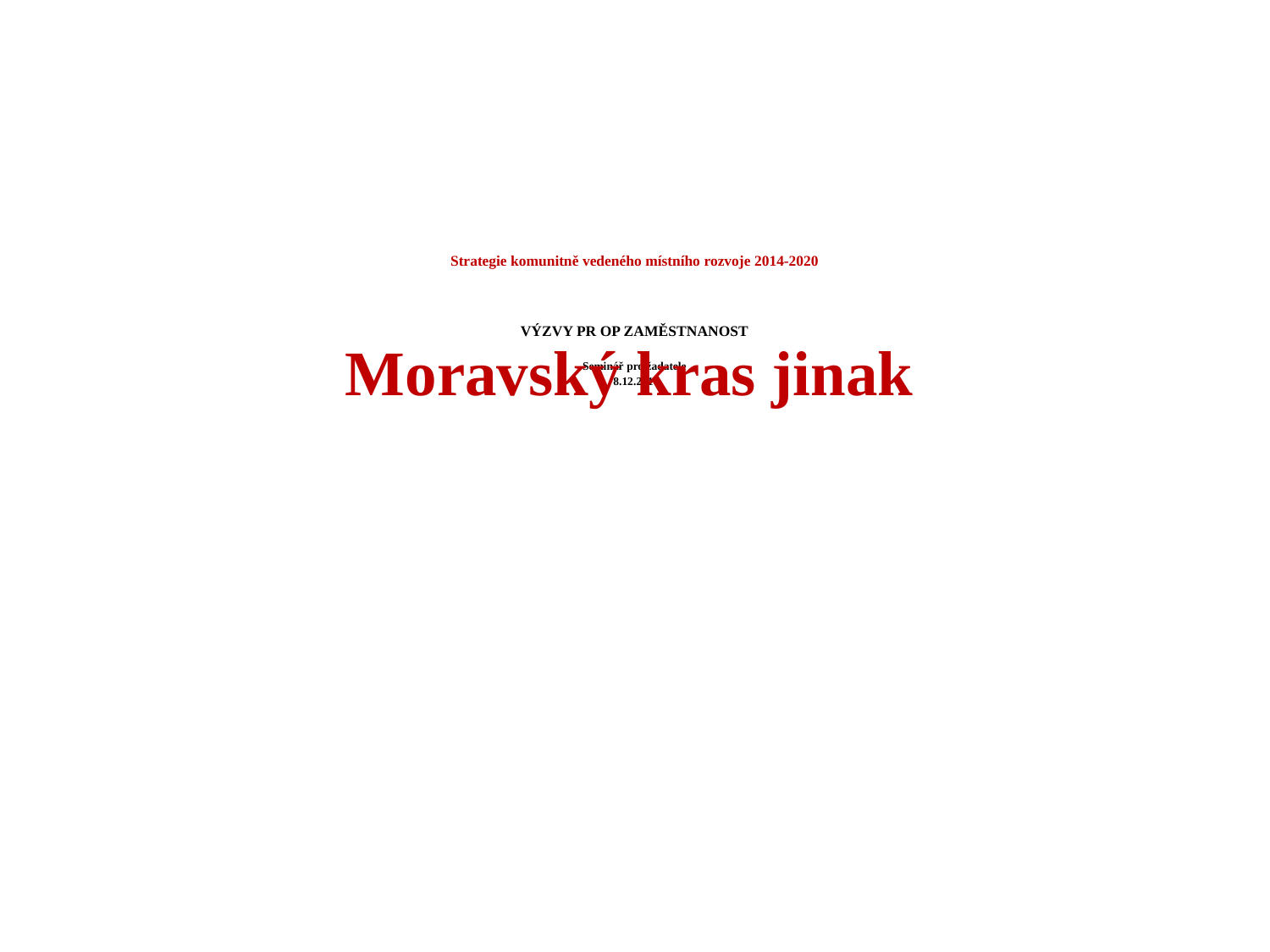

# Strategie komunitně vedeného místního rozvoje 2014-2020 VÝZVY PR OP ZAMĚSTNANOST Seminář pro žadatele 8.12.2016
Moravský kras jinak